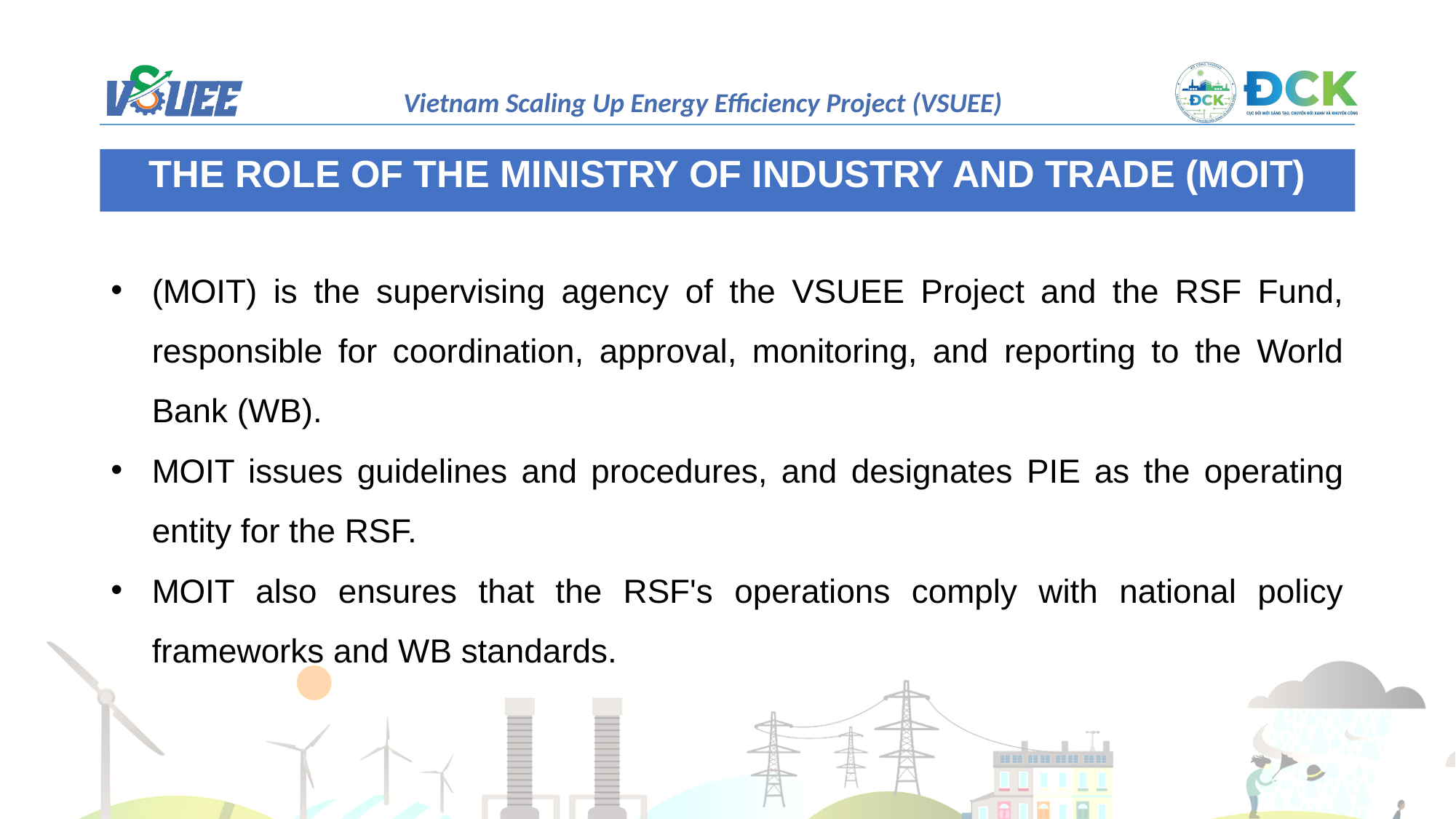

THE ROLE OF THE MINISTRY OF INDUSTRY AND TRADE (MOIT)
(MOIT) is the supervising agency of the VSUEE Project and the RSF Fund, responsible for coordination, approval, monitoring, and reporting to the World Bank (WB).
MOIT issues guidelines and procedures, and designates PIE as the operating entity for the RSF.
MOIT also ensures that the RSF's operations comply with national policy frameworks and WB standards.